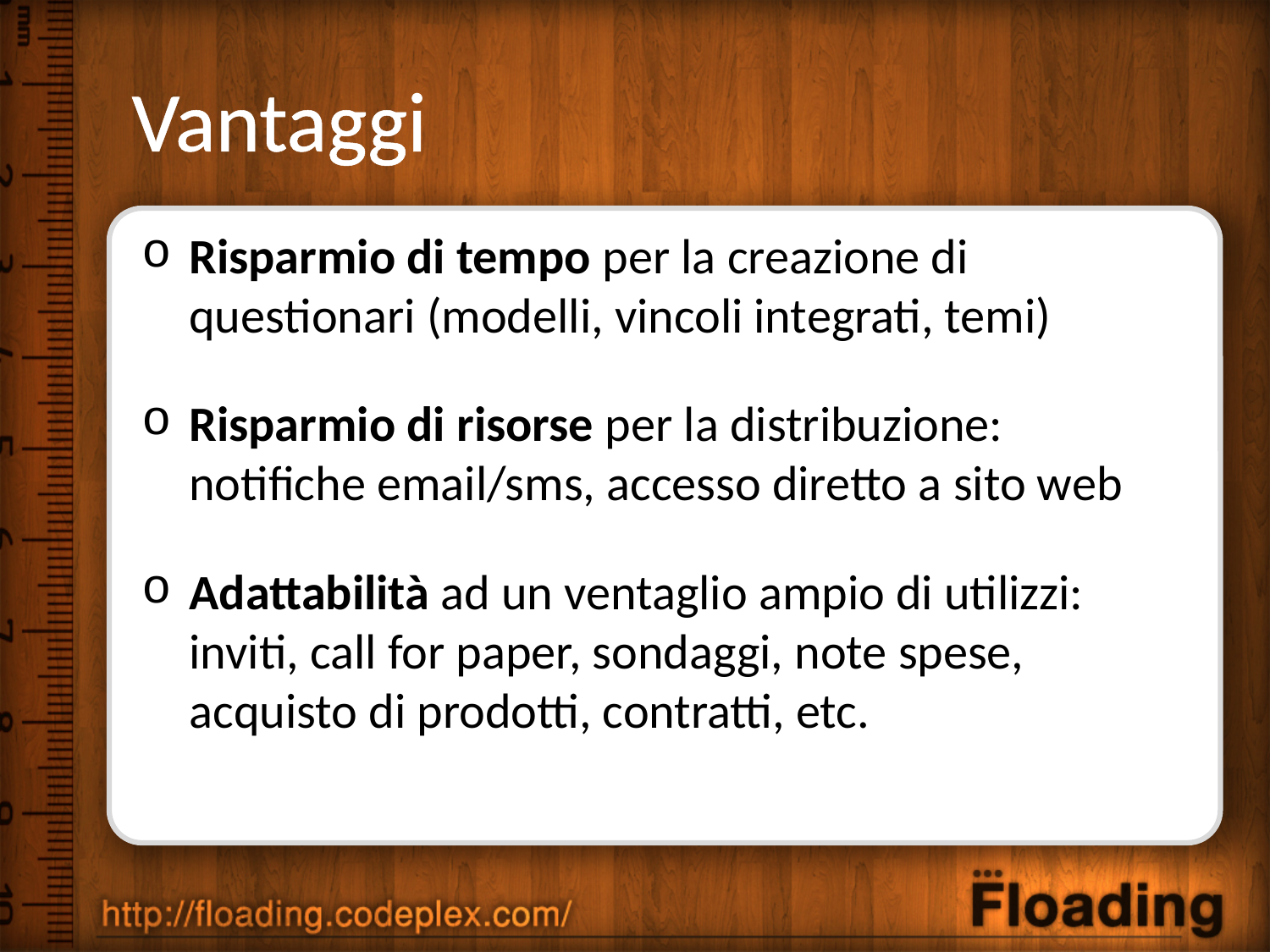

# Vantaggi

Risparmio di tempo per la creazione di questionari (modelli, vincoli integrati, temi)

Risparmio di risorse per la distribuzione: notifiche email/sms, accesso diretto a sito web

Adattabilità ad un ventaglio ampio di utilizzi: inviti, call for paper, sondaggi, note spese, acquisto di prodotti, contratti, etc.